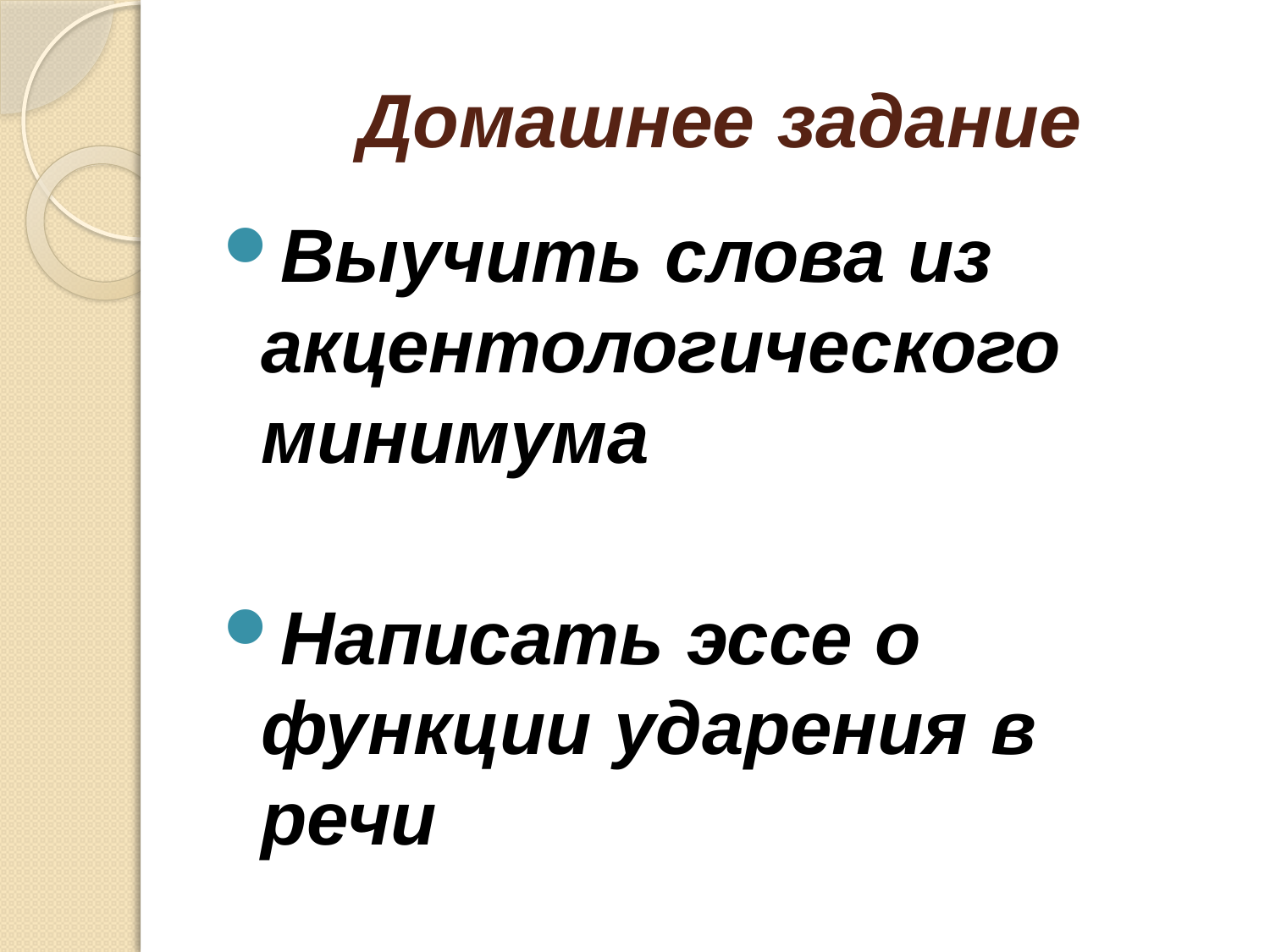

# Домашнее задание
Выучить слова из акцентологического минимума

Написать эссе о функции ударения в речи